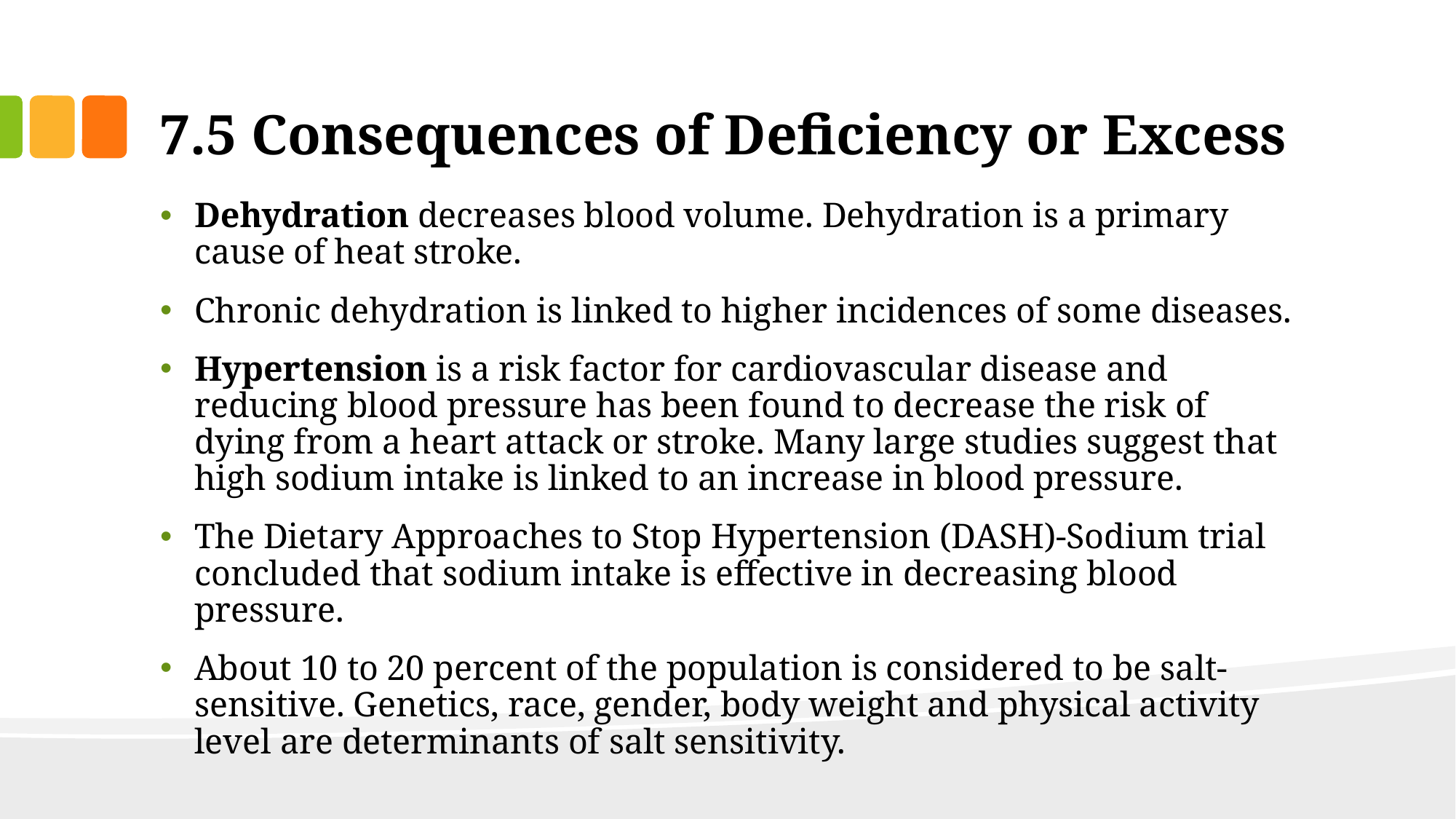

# 7.5 Consequences of Deficiency or Excess
Dehydration decreases blood volume. Dehydration is a primary cause of heat stroke.
Chronic dehydration is linked to higher incidences of some diseases.
Hypertension is a risk factor for cardiovascular disease and reducing blood pressure has been found to decrease the risk of dying from a heart attack or stroke. Many large studies suggest that high sodium intake is linked to an increase in blood pressure.
The Dietary Approaches to Stop Hypertension (DASH)-Sodium trial concluded that sodium intake is effective in decreasing blood pressure.
About 10 to 20 percent of the population is considered to be salt-sensitive. Genetics, race, gender, body weight and physical activity level are determinants of salt sensitivity.